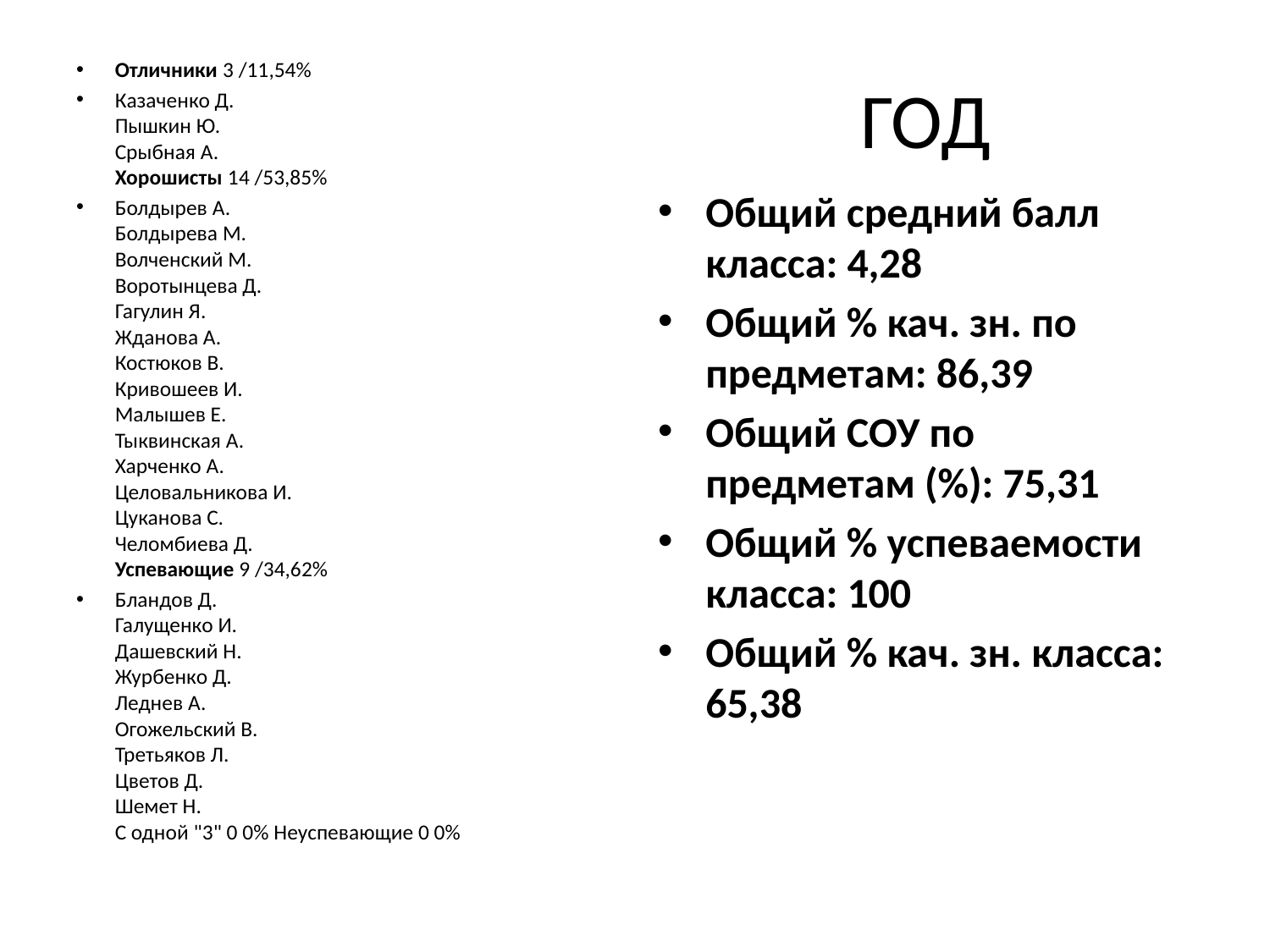

# ГОД
Отличники 3 /11,54%
Казаченко Д.
Пышкин Ю.
Срыбная А.
Хорошисты 14 /53,85%
Болдырев А.
Болдырева М.
Волченский М.
Воротынцева Д.
Гагулин Я.
Жданова А.
Костюков В.
Кривошеев И.
Малышев Е.
Тыквинская А.
Харченко А.
Целовальникова И.
Цуканова С.
Челомбиева Д.
Успевающие 9 /34,62%
Бландов Д.
Галущенко И.
Дашевский Н.
Журбенко Д.
Леднев А.
Огожельский В.
Третьяков Л.
Цветов Д.
Шемет Н.
C одной "3" 0 0% Неуспевающие 0 0%
Общий средний балл класса: 4,28
Общий % кач. зн. по предметам: 86,39
Общий СОУ по предметам (%): 75,31
Общий % успеваемости класса: 100
Общий % кач. зн. класса: 65,38